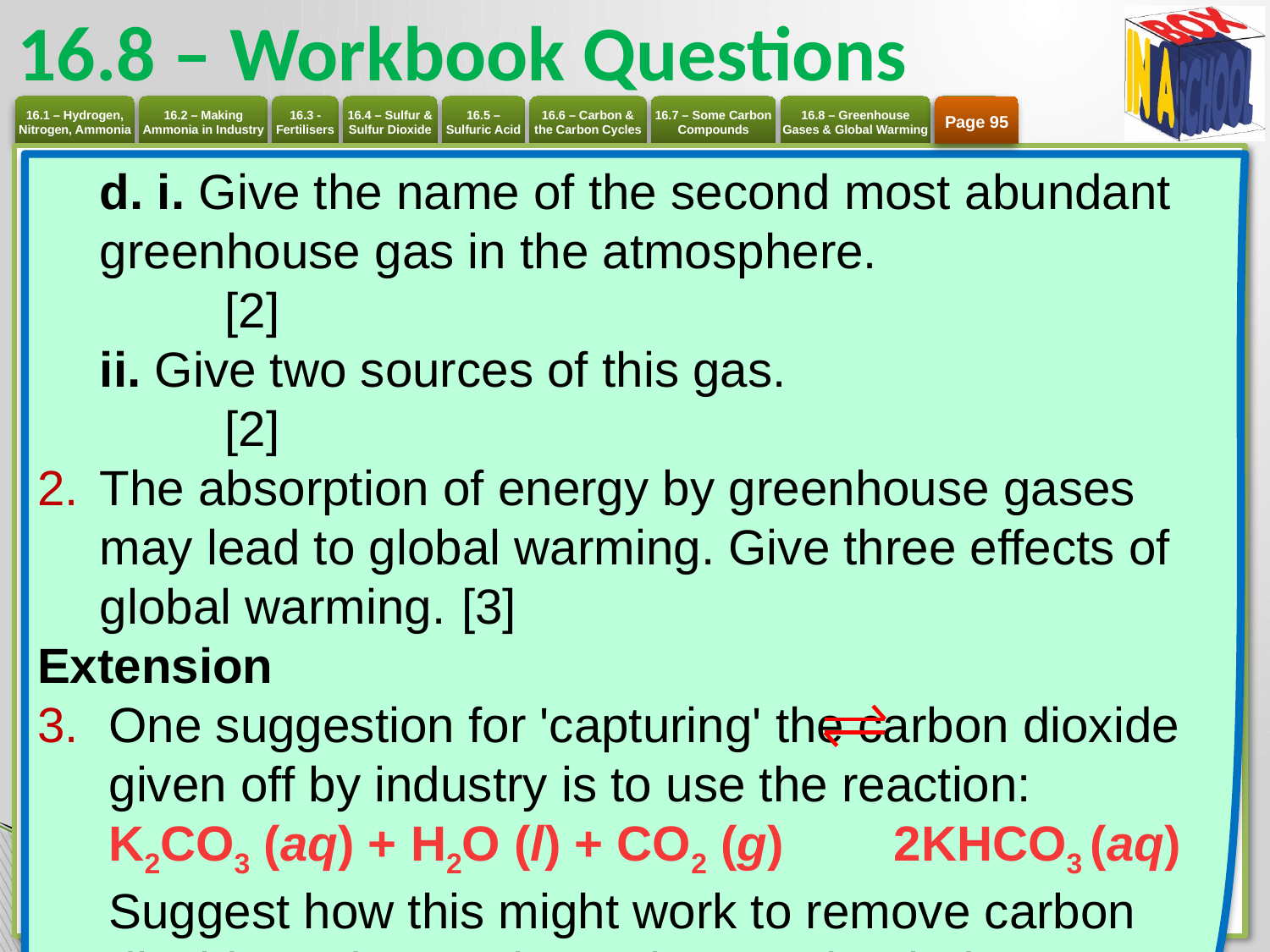

# 16.8 – Workbook Questions
Page 95
d. i. Give the name of the second most abundant greenhouse gas in the atmosphere.	[2]
ii. Give two sources of this gas.	[2]
The absorption of energy by greenhouse gases may lead to global warming. Give three effects of global warming. 	[3]
Extension
One suggestion for 'capturing' the carbon dioxide given off by industry is to use the reaction:
K2CO3 (aq) + H2O (l) + CO2 (g)        2KHCO3 (aq)
Suggest how this might work to remove carbon dioxide and store the carbon so that it does not escape into the atmosphere.                           [4]